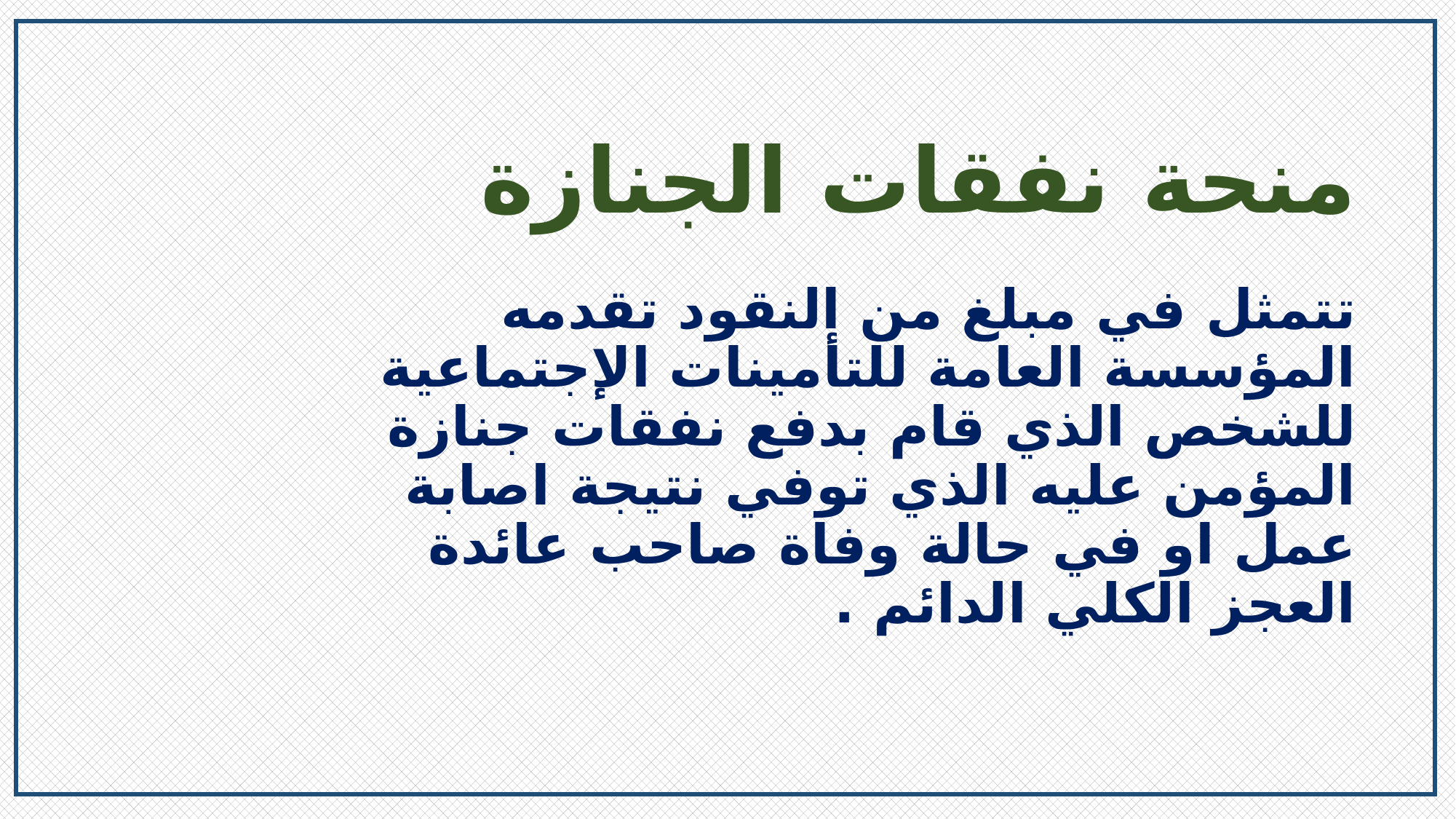

# منحة نفقات الجنازة
تتمثل في مبلغ من النقود تقدمه المؤسسة العامة للتأمينات الإجتماعية للشخص الذي قام بدفع نفقات جنازة المؤمن عليه الذي توفي نتيجة اصابة عمل او في حالة وفاة صاحب عائدة العجز الكلي الدائم .